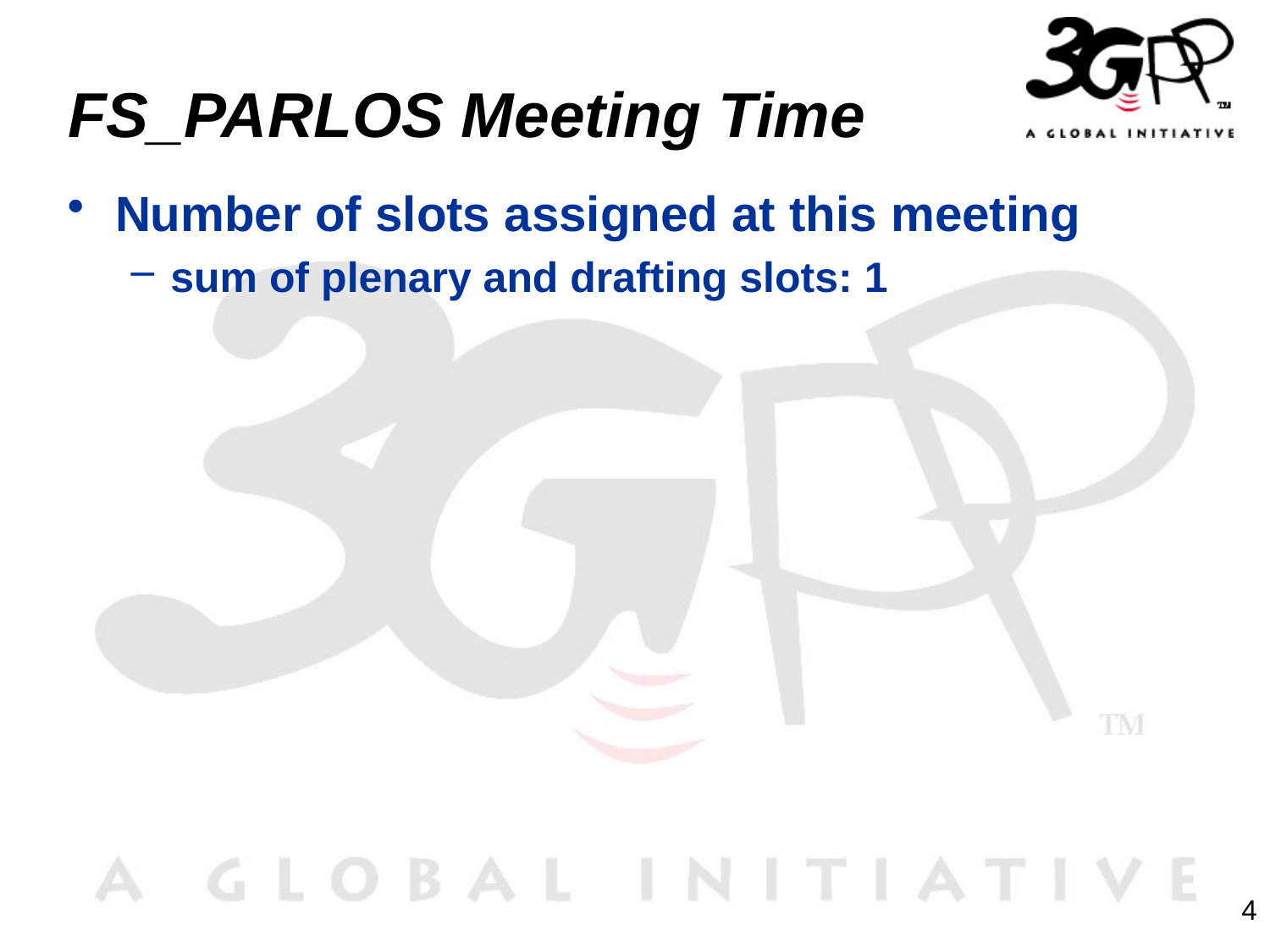

# FS_PARLOS Meeting Time
Number of slots assigned at this meeting
sum of plenary and drafting slots: 1
4